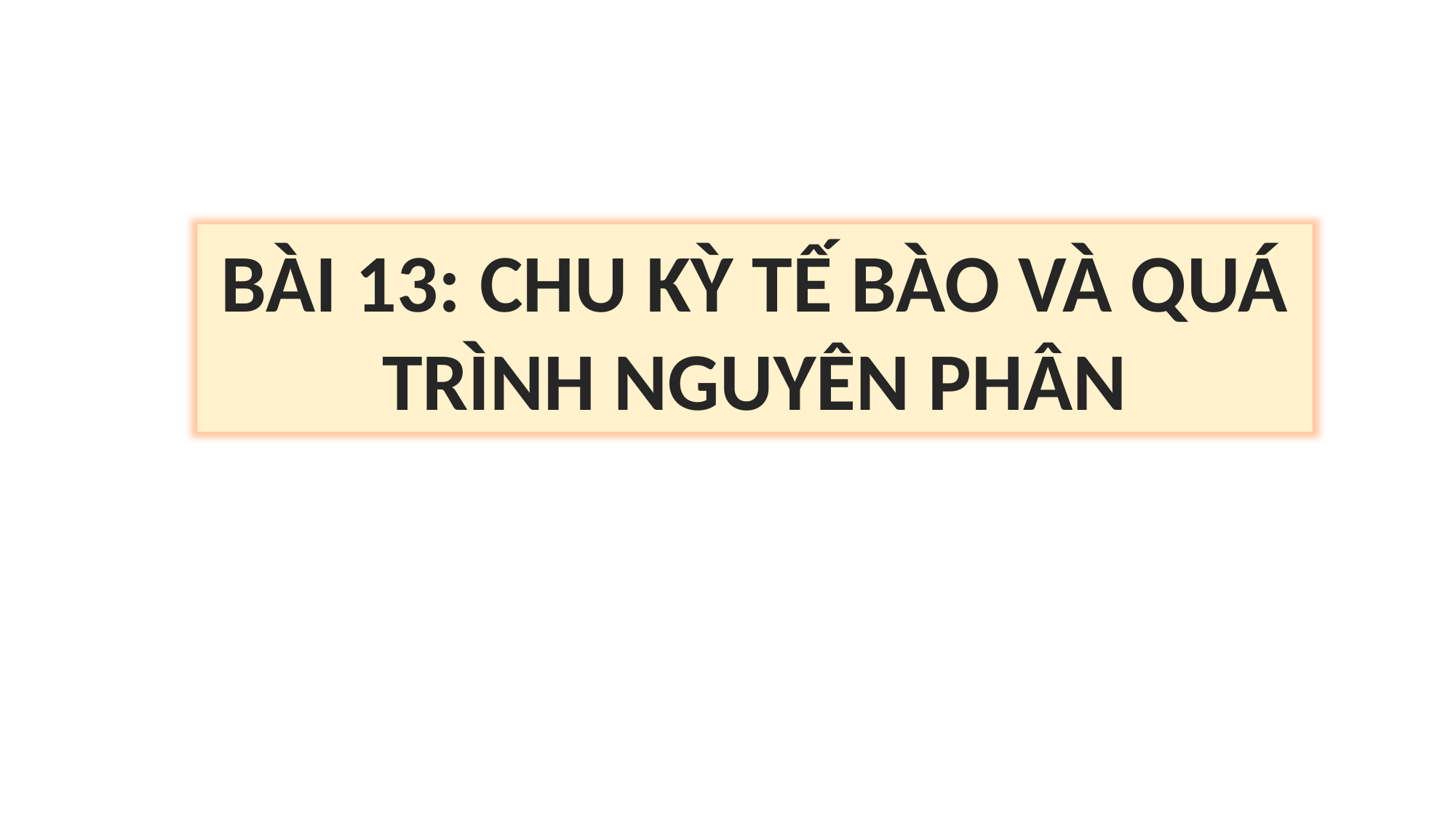

BÀI 13: CHU KỲ TẾ BÀO VÀ QUÁ TRÌNH NGUYÊN PHÂN